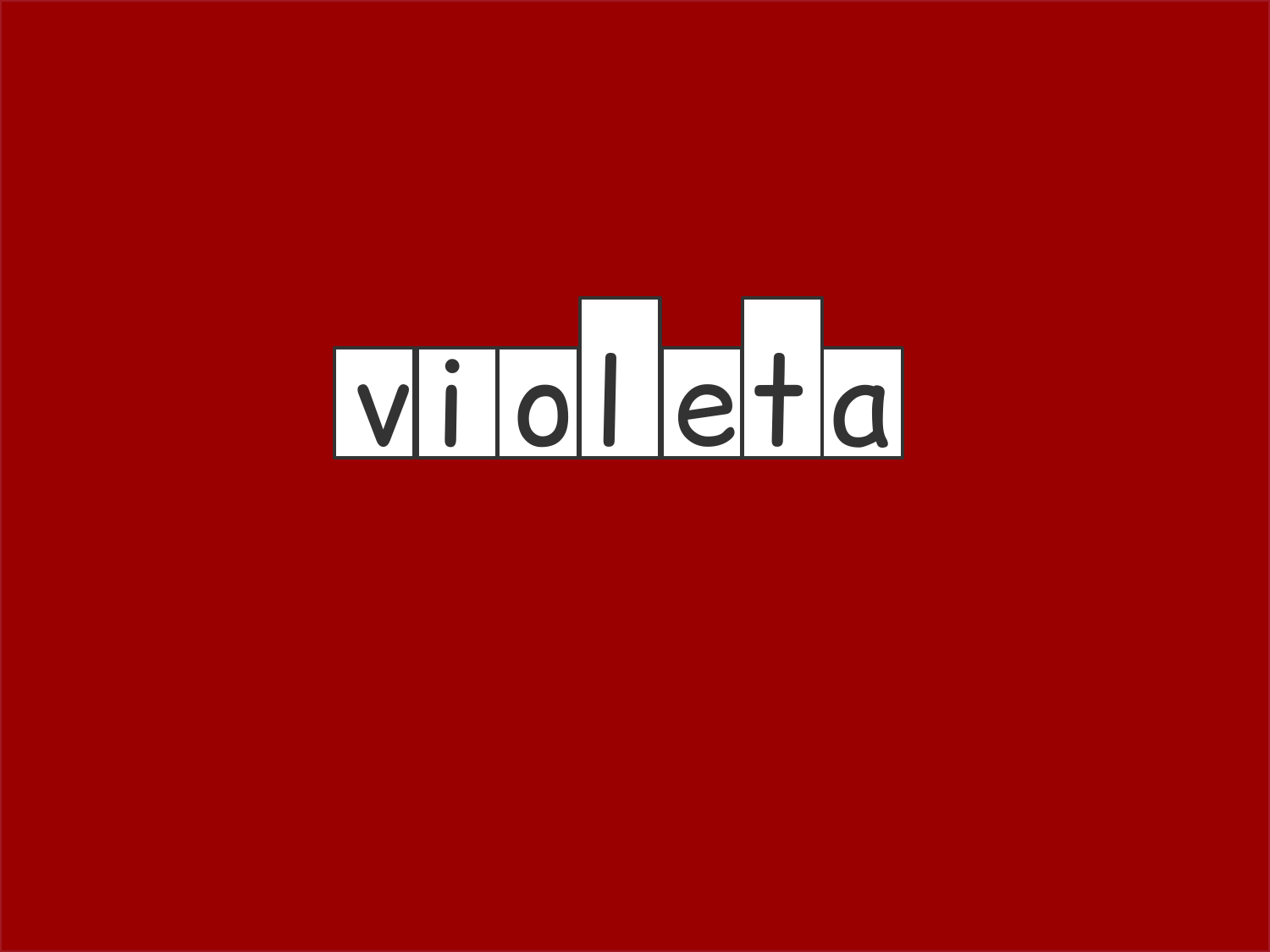

v
i
o
l
e
t
a